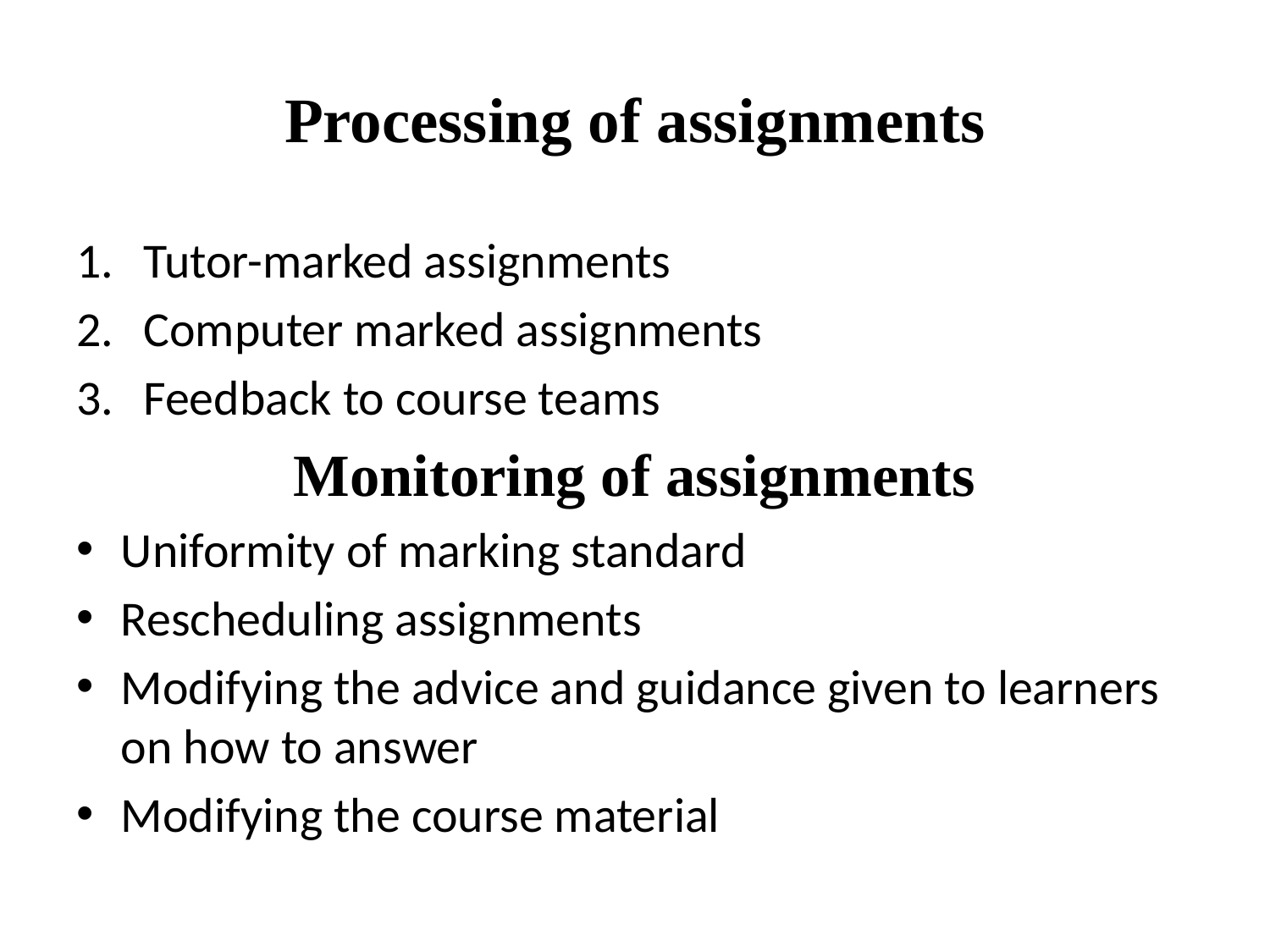

# Processing of assignments
Tutor-marked assignments
Computer marked assignments
Feedback to course teams
Monitoring of assignments
Uniformity of marking standard
Rescheduling assignments
Modifying the advice and guidance given to learners on how to answer
Modifying the course material